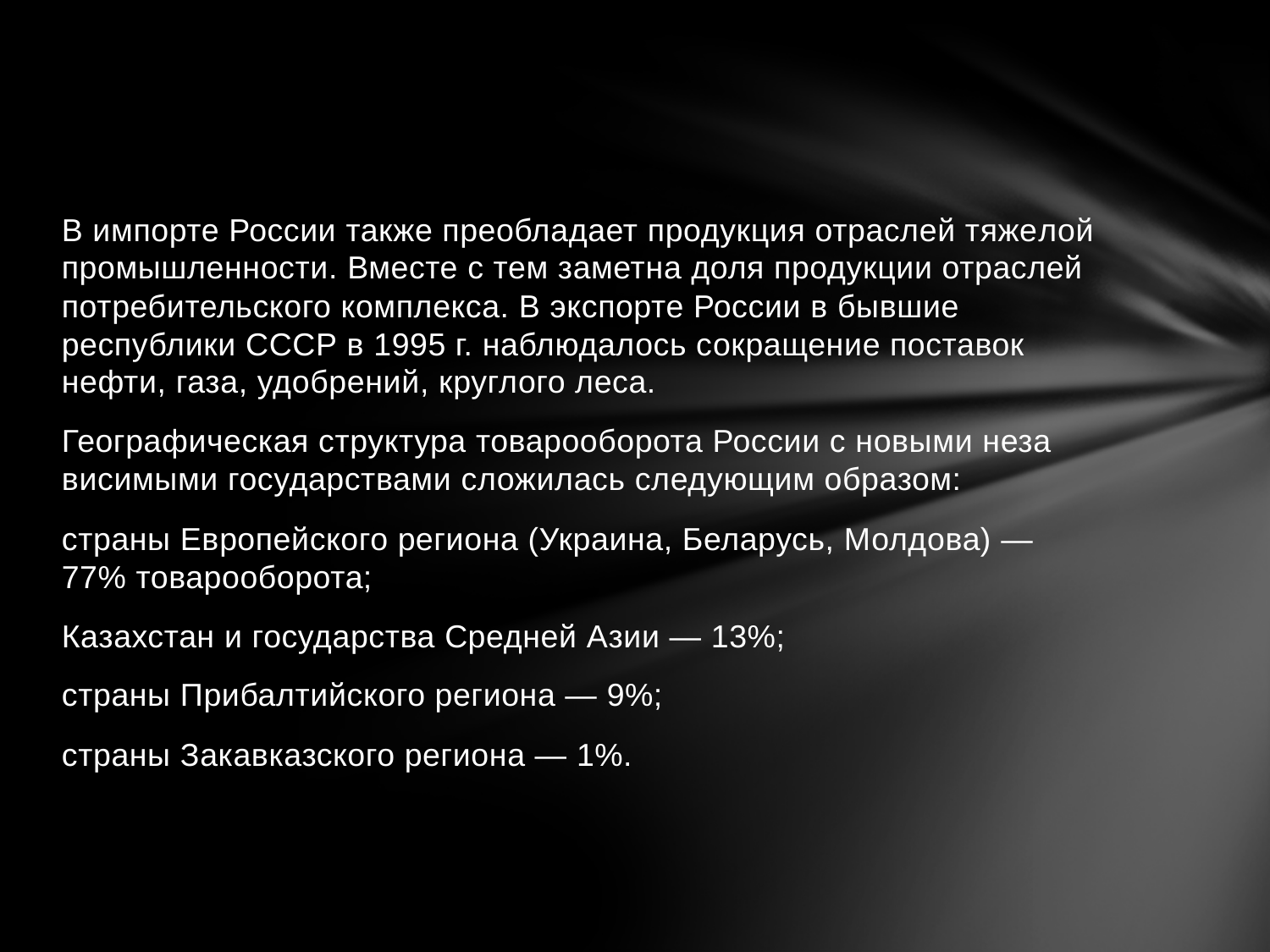

#
В импорте России также преобладает продукция отраслей тяже­лой промышленности. Вместе с тем заметна доля продукции отраслей потребительского комплекса. В экспорте России в бывшие республики СССР в 1995 г. наблюдалось сокращение поставок нефти, газа, удо­брений, круглого леса.
Географическая структура товарооборота России с новыми неза­висимыми государствами сложилась следующим образом:
страны Европейского региона (Украина, Беларусь, Молдова) — 77% товарооборота;
Казахстан и государства Средней Азии — 13%;
страны Прибалтийского региона — 9%;
страны Закавказского региона — 1%.